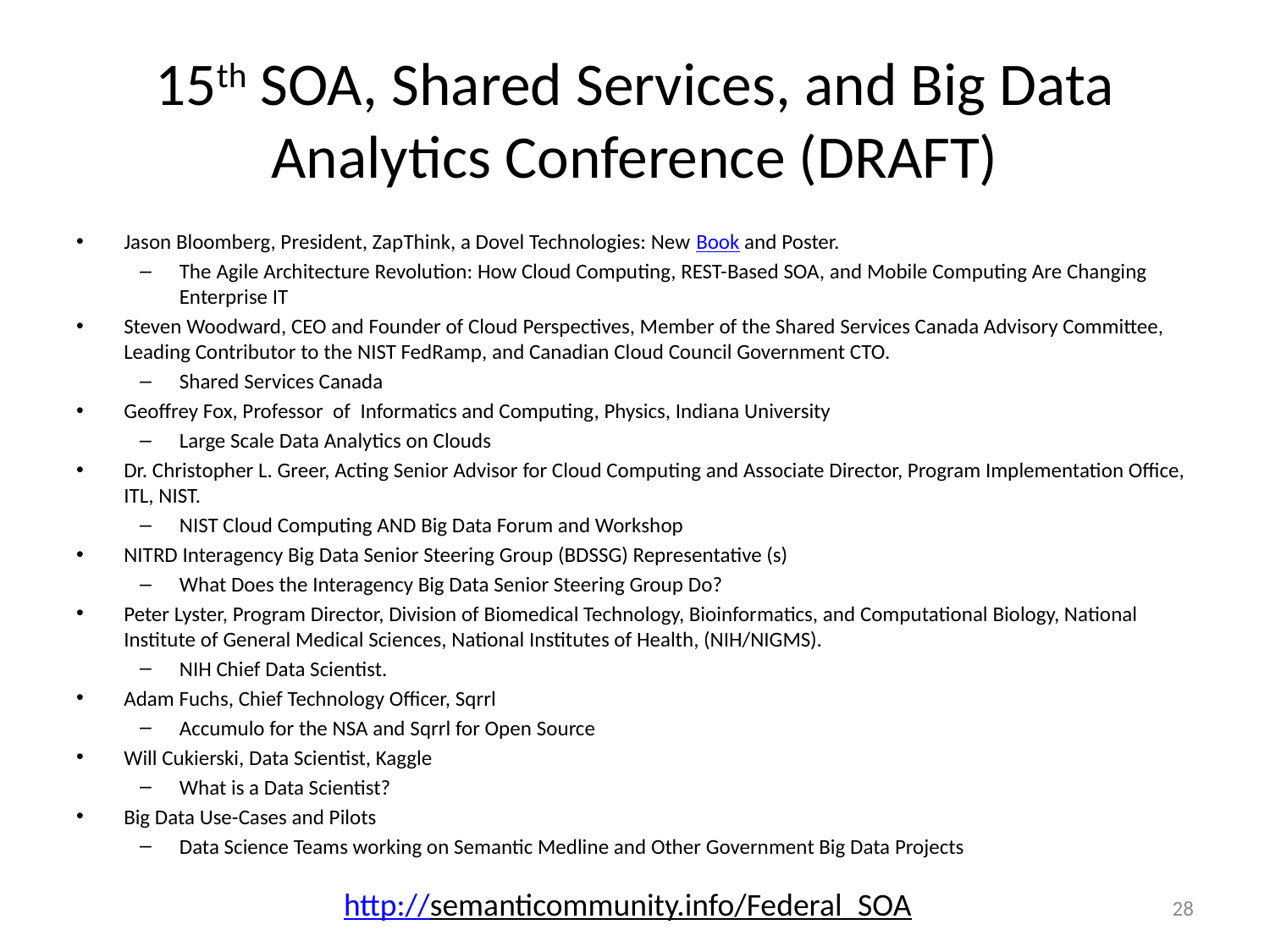

# 15th SOA, Shared Services, and Big Data Analytics Conference (DRAFT)
Jason Bloomberg, President, ZapThink, a Dovel Technologies: New Book and Poster.
The Agile Architecture Revolution: How Cloud Computing, REST-Based SOA, and Mobile Computing Are Changing Enterprise IT
Steven Woodward, CEO and Founder of Cloud Perspectives, Member of the Shared Services Canada Advisory Committee, Leading Contributor to the NIST FedRamp, and Canadian Cloud Council Government CTO.
Shared Services Canada
Geoffrey Fox, Professor  of  Informatics and Computing, Physics, Indiana University
Large Scale Data Analytics on Clouds
Dr. Christopher L. Greer, Acting Senior Advisor for Cloud Computing and Associate Director, Program Implementation Office, ITL, NIST.
NIST Cloud Computing AND Big Data Forum and Workshop
NITRD Interagency Big Data Senior Steering Group (BDSSG) Representative (s)
What Does the Interagency Big Data Senior Steering Group Do?
Peter Lyster, Program Director, Division of Biomedical Technology, Bioinformatics, and Computational Biology, National Institute of General Medical Sciences, National Institutes of Health, (NIH/NIGMS).
NIH Chief Data Scientist.
Adam Fuchs, Chief Technology Officer, Sqrrl
Accumulo for the NSA and Sqrrl for Open Source
Will Cukierski, Data Scientist, Kaggle
What is a Data Scientist?
Big Data Use-Cases and Pilots
Data Science Teams working on Semantic Medline and Other Government Big Data Projects
http://semanticommunity.info/Federal_SOA
28